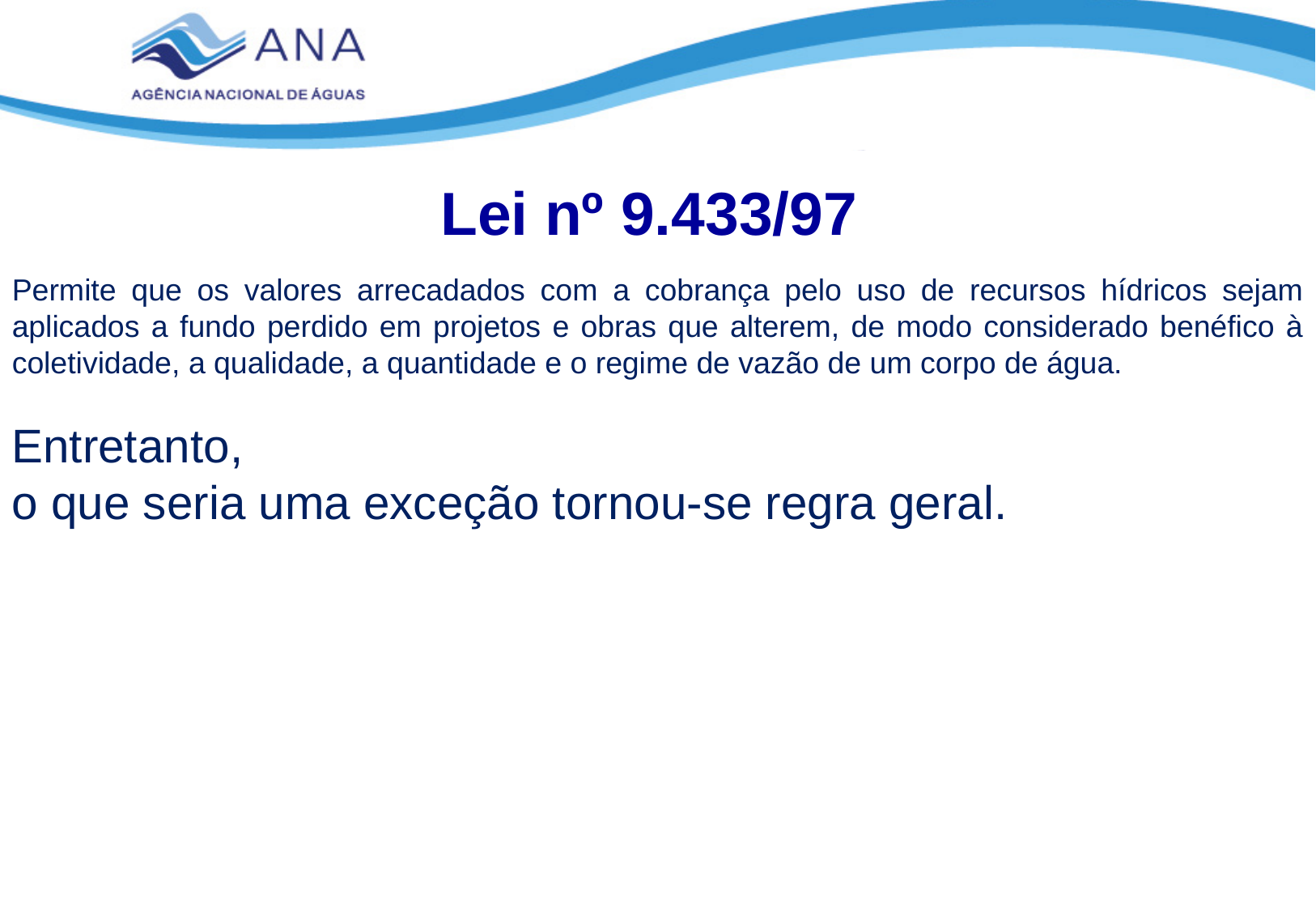

Lei nº 9.433/97
Permite que os valores arrecadados com a cobrança pelo uso de recursos hídricos sejam aplicados a fundo perdido em projetos e obras que alterem, de modo considerado benéfico à coletividade, a qualidade, a quantidade e o regime de vazão de um corpo de água.

Entretanto,
o que seria uma exceção tornou-se regra geral.